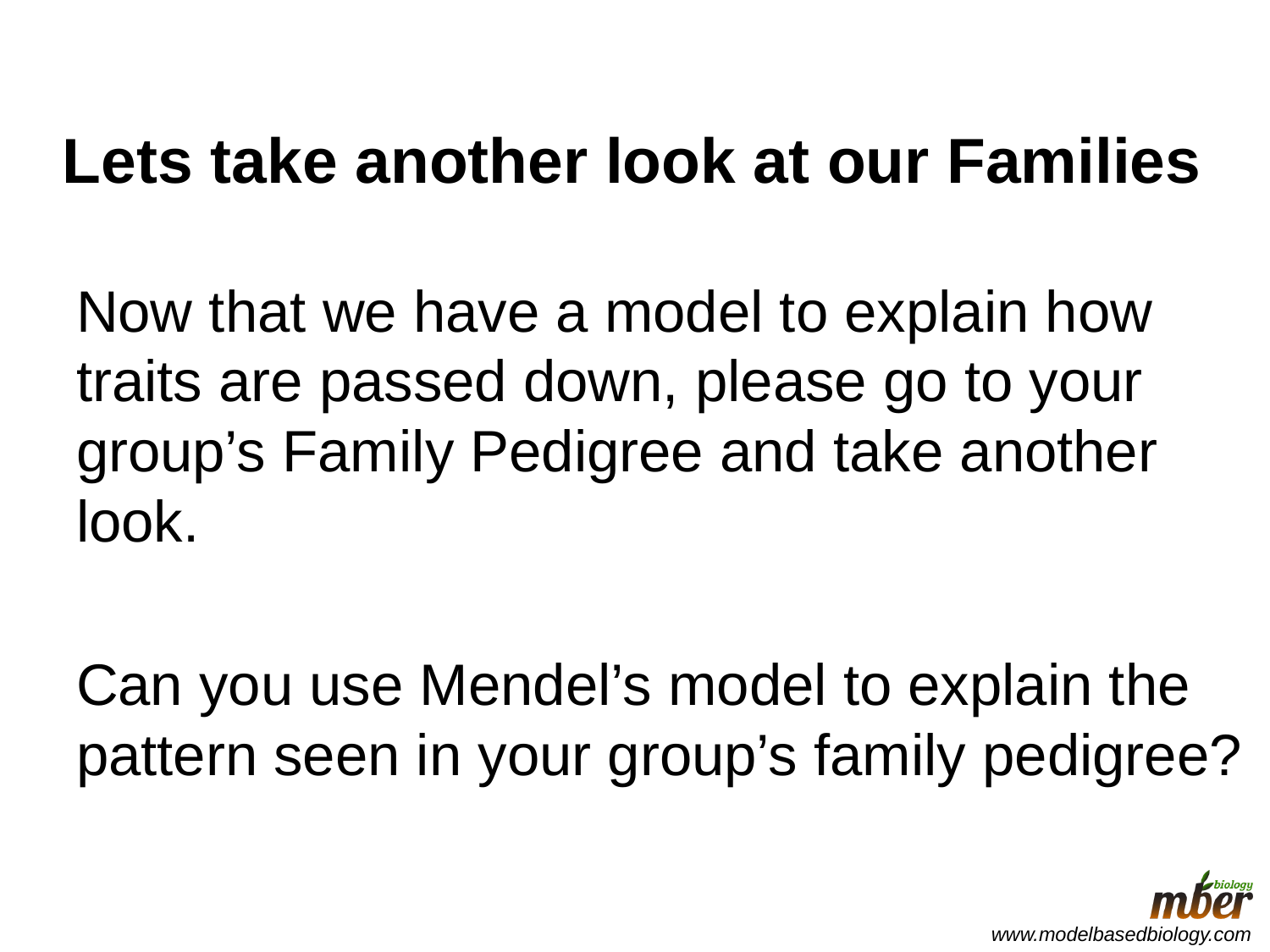

# Lets take another look at our Families
Now that we have a model to explain how traits are passed down, please go to your group’s Family Pedigree and take another look.

Can you use Mendel’s model to explain the pattern seen in your group’s family pedigree?